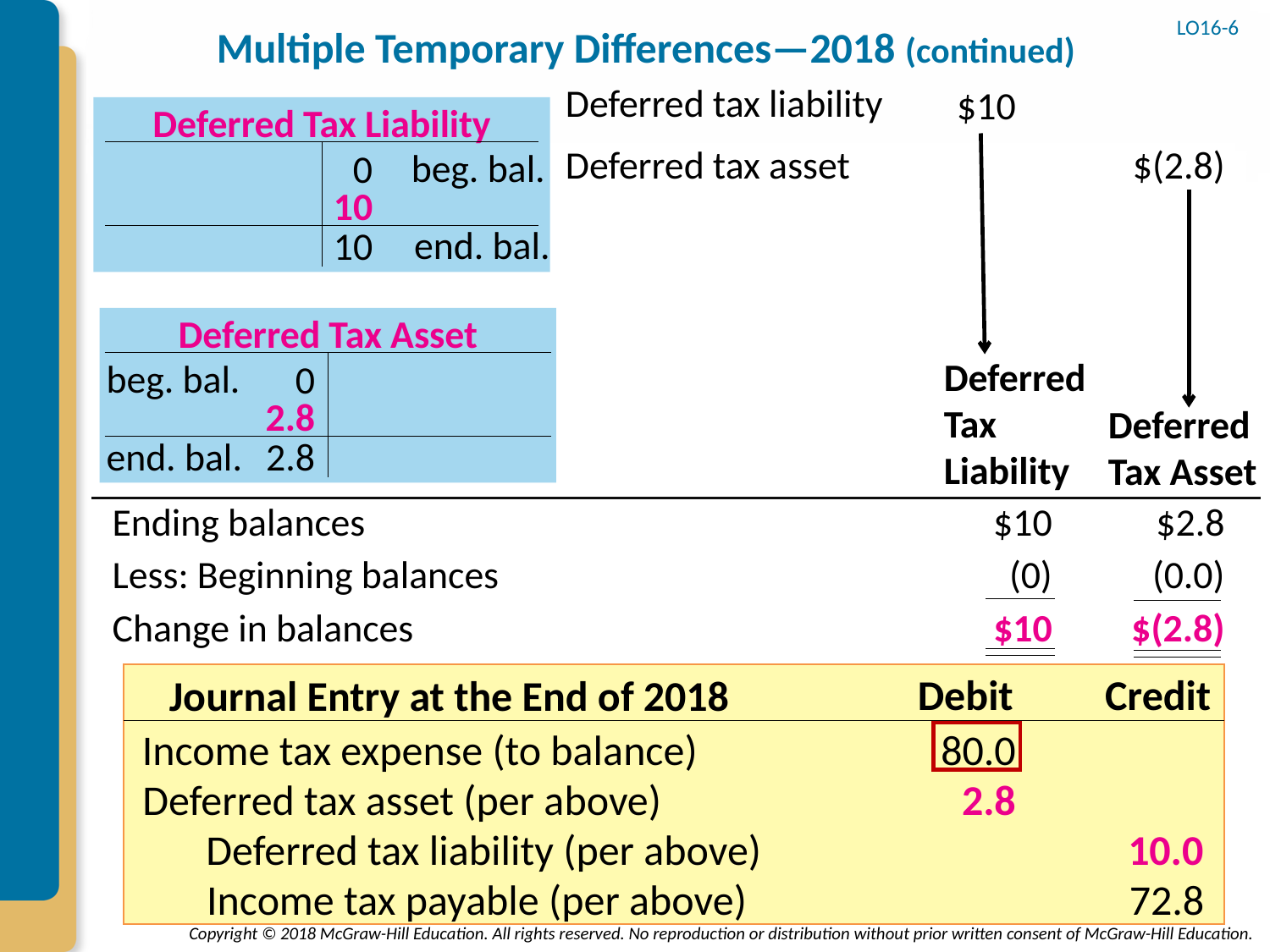

LO16-6
# Multiple Temporary Differences—2018 (continued)
Deferred tax liability
$10
Deferred Tax Liability

Deferred tax asset
$(2.8)
0
beg. bal.
10
10
end. bal.
Deferred Tax Asset

Deferred Tax Liability
beg. bal.
0
2.8
Deferred Tax Asset
end. bal.
2.8
Ending balances
$10
$2.8
Less: Beginning balances
(0)
(0.0)
Change in balances
$10
$(2.8)
Debit
Credit
Journal Entry at the End of 2018

Income tax expense (to balance)
80.0

Deferred tax asset (per above)
2.8
Deferred tax liability (per above)
10.0
Income tax payable (per above)
72.8